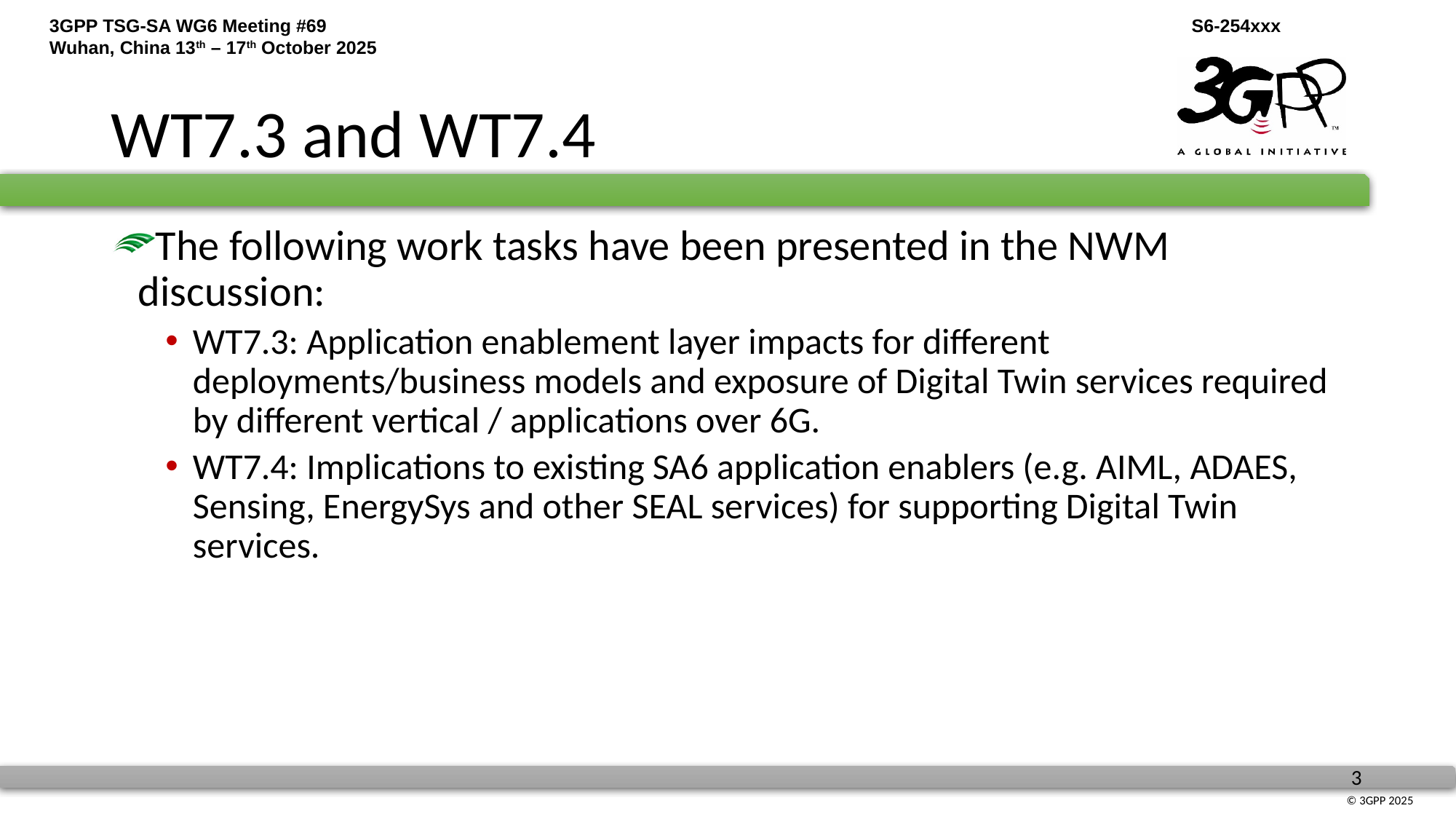

# WT7.3 and WT7.4
The following work tasks have been presented in the NWM discussion:
WT7.3: Application enablement layer impacts for different deployments/business models and exposure of Digital Twin services required by different vertical / applications over 6G.
WT7.4: Implications to existing SA6 application enablers (e.g. AIML, ADAES, Sensing, EnergySys and other SEAL services) for supporting Digital Twin services.